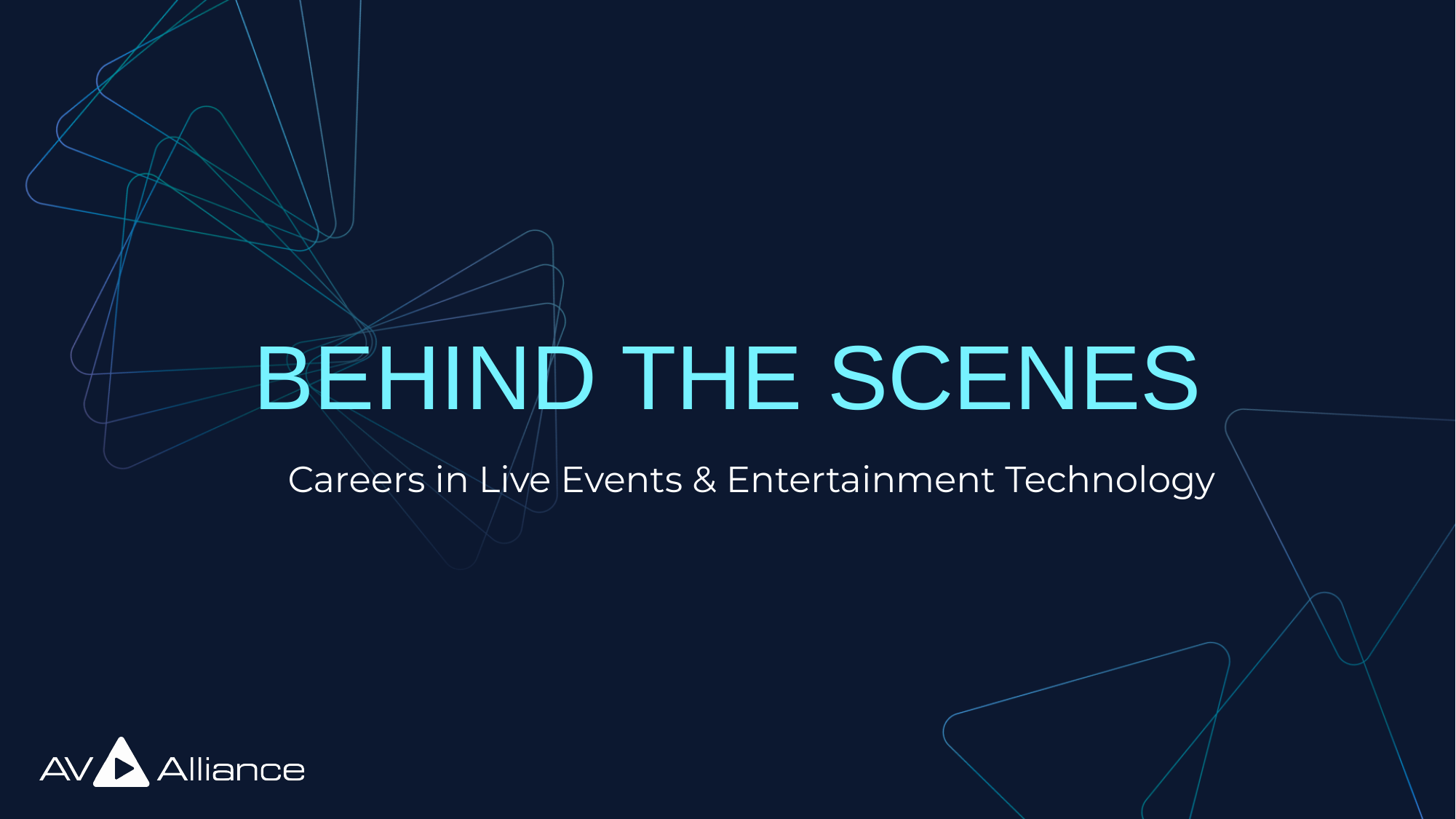

# Behind the scenes
Careers in Live Events & Entertainment Technology